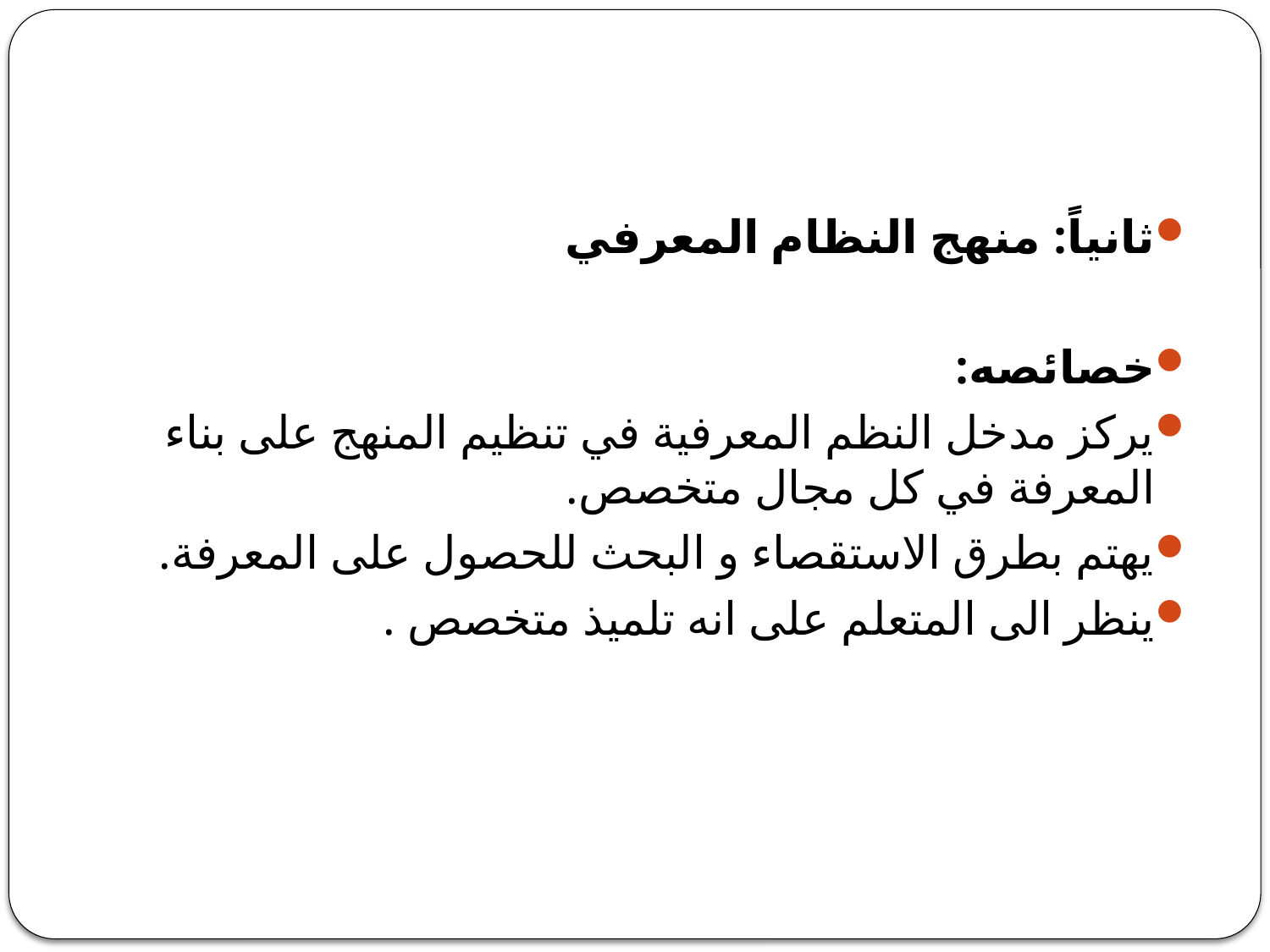

#
ثانياً: منهج النظام المعرفي

خصائصه:
يركز مدخل النظم المعرفية في تنظيم المنهج على بناء المعرفة في كل مجال متخصص.
يهتم بطرق الاستقصاء و البحث للحصول على المعرفة.
ينظر الى المتعلم على انه تلميذ متخصص .